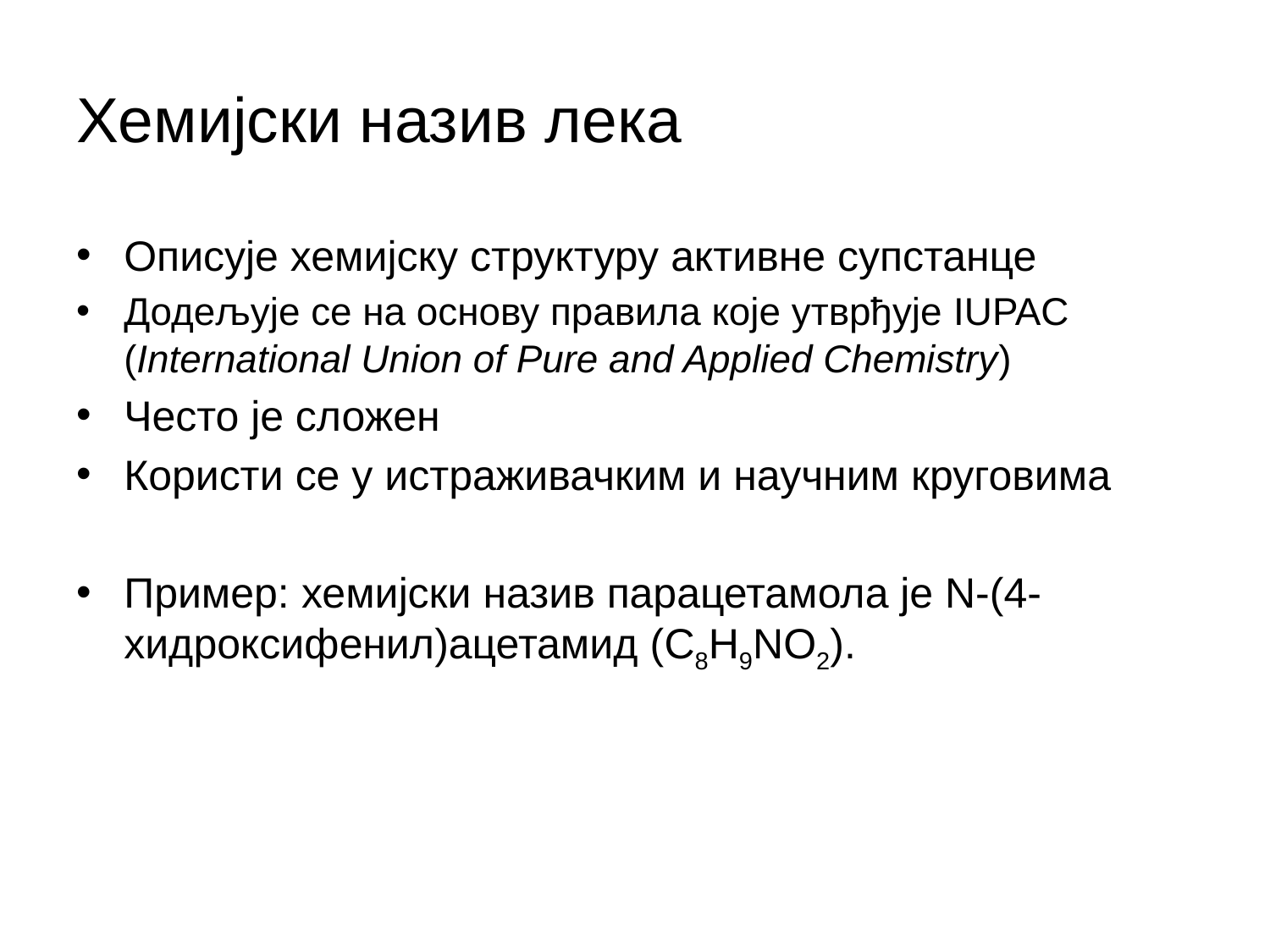

# Хемијски назив лека
Описује хемијску структуру активне супстанце
Додељује се на основу правила које утврђује IUPAC (International Union of Pure and Applied Chemistry)
Често је сложен
Користи се у истраживачким и научним круговима

Пример: хемијски назив парацетамола је N-(4-хидроксифенил)ацетамид (C8H9NO2).